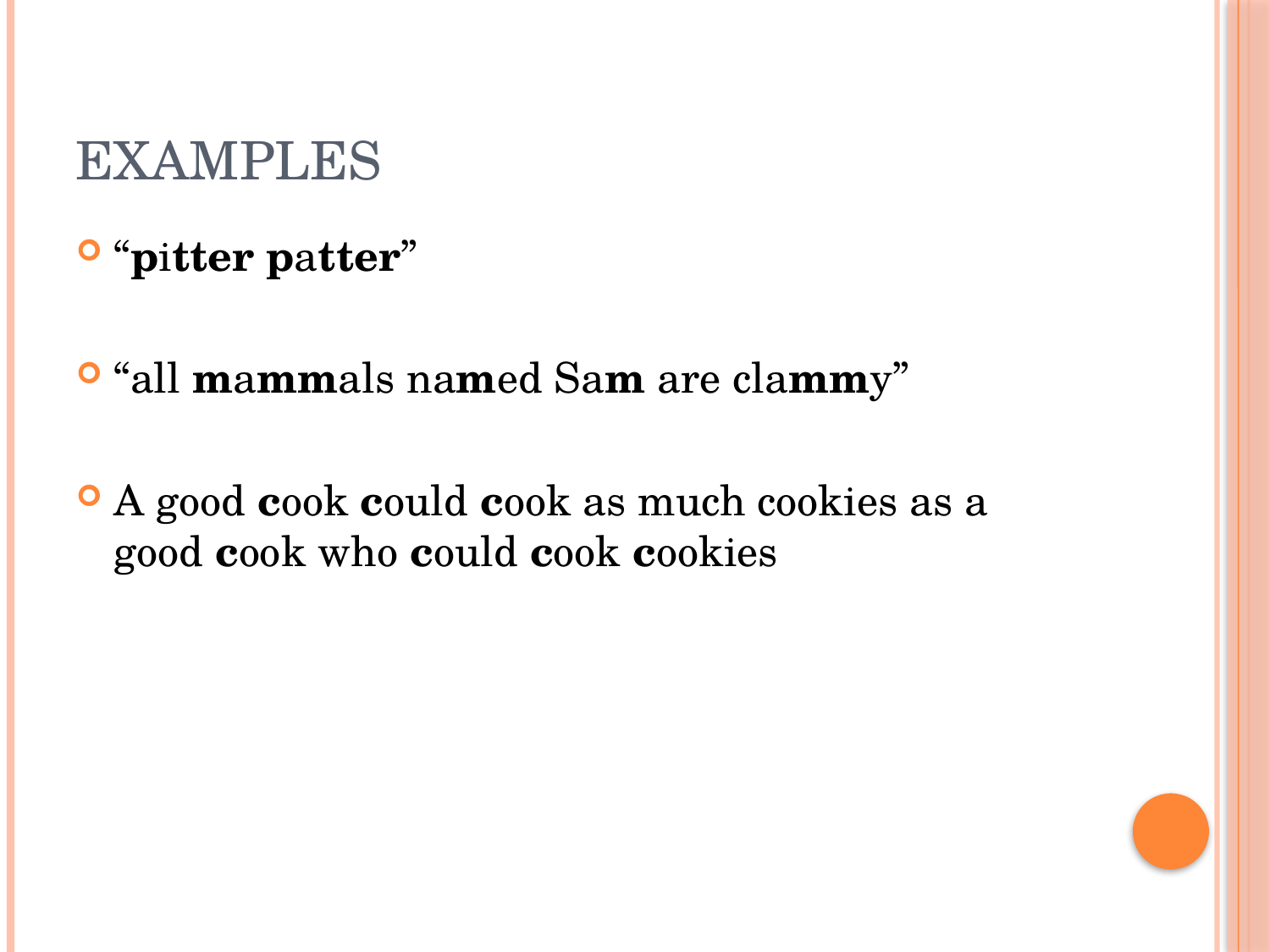

# Examples
“pitter patter”

“all mammals named Sam are clammy”

A good cook could cook as much cookies as a good cook who could cook cookies